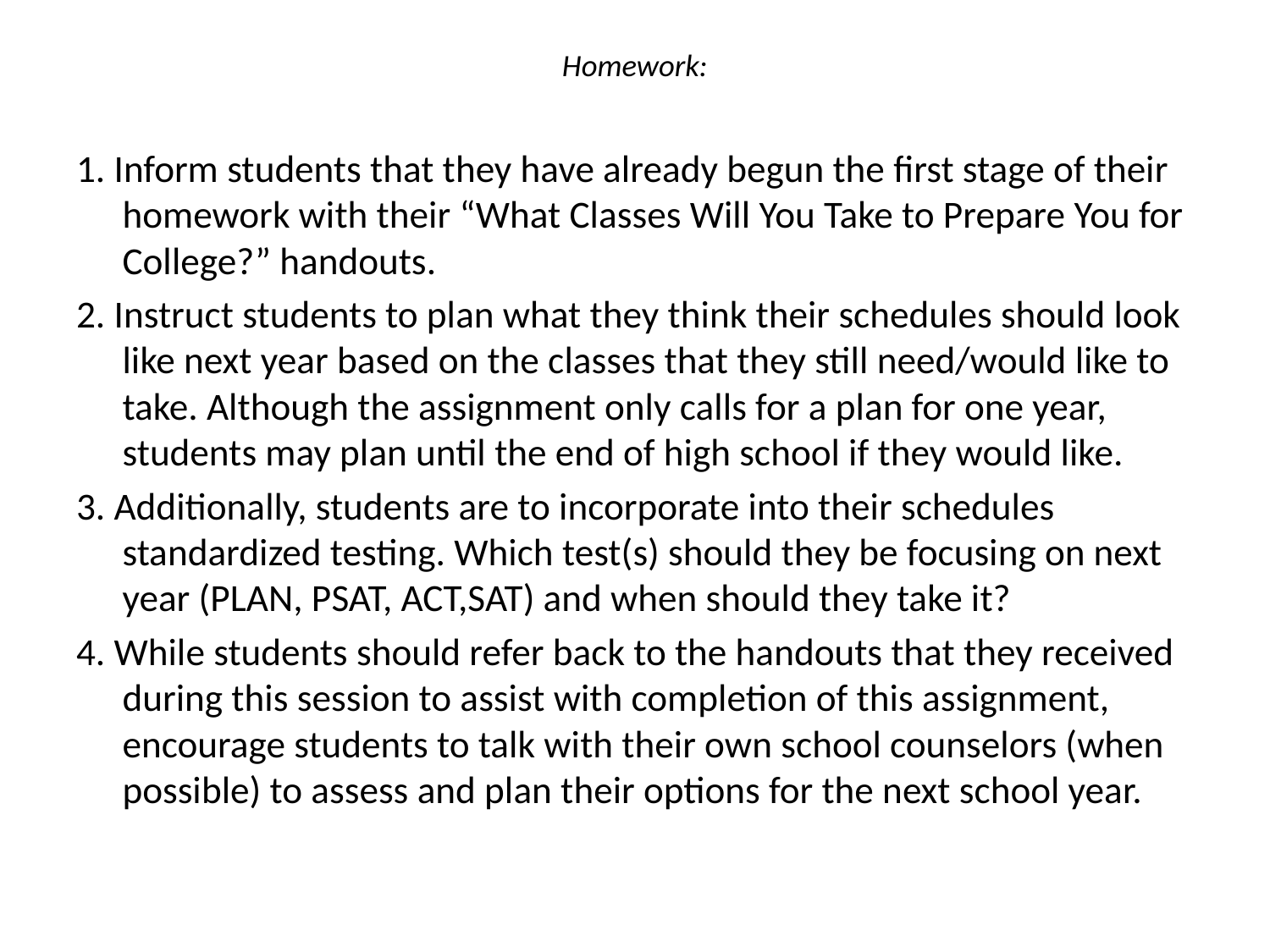

# Homework:
1. Inform students that they have already begun the first stage of their homework with their “What Classes Will You Take to Prepare You for College?” handouts.
2. Instruct students to plan what they think their schedules should look like next year based on the classes that they still need/would like to take. Although the assignment only calls for a plan for one year, students may plan until the end of high school if they would like.
3. Additionally, students are to incorporate into their schedules standardized testing. Which test(s) should they be focusing on next year (PLAN, PSAT, ACT,SAT) and when should they take it?
4. While students should refer back to the handouts that they received during this session to assist with completion of this assignment, encourage students to talk with their own school counselors (when possible) to assess and plan their options for the next school year.